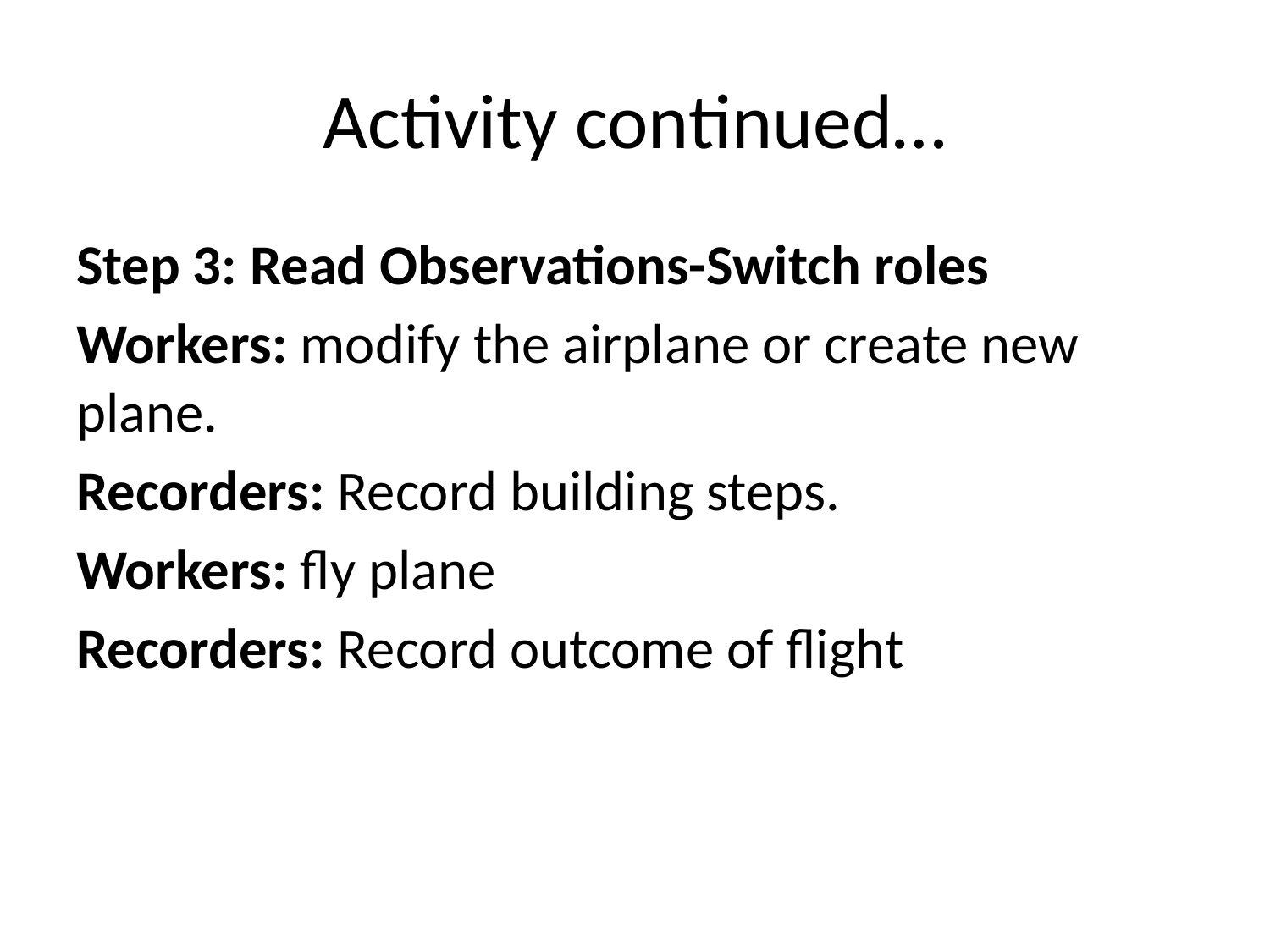

# Activity continued…
Step 3: Read Observations-Switch roles
Workers: modify the airplane or create new plane.
Recorders: Record building steps.
Workers: fly plane
Recorders: Record outcome of flight